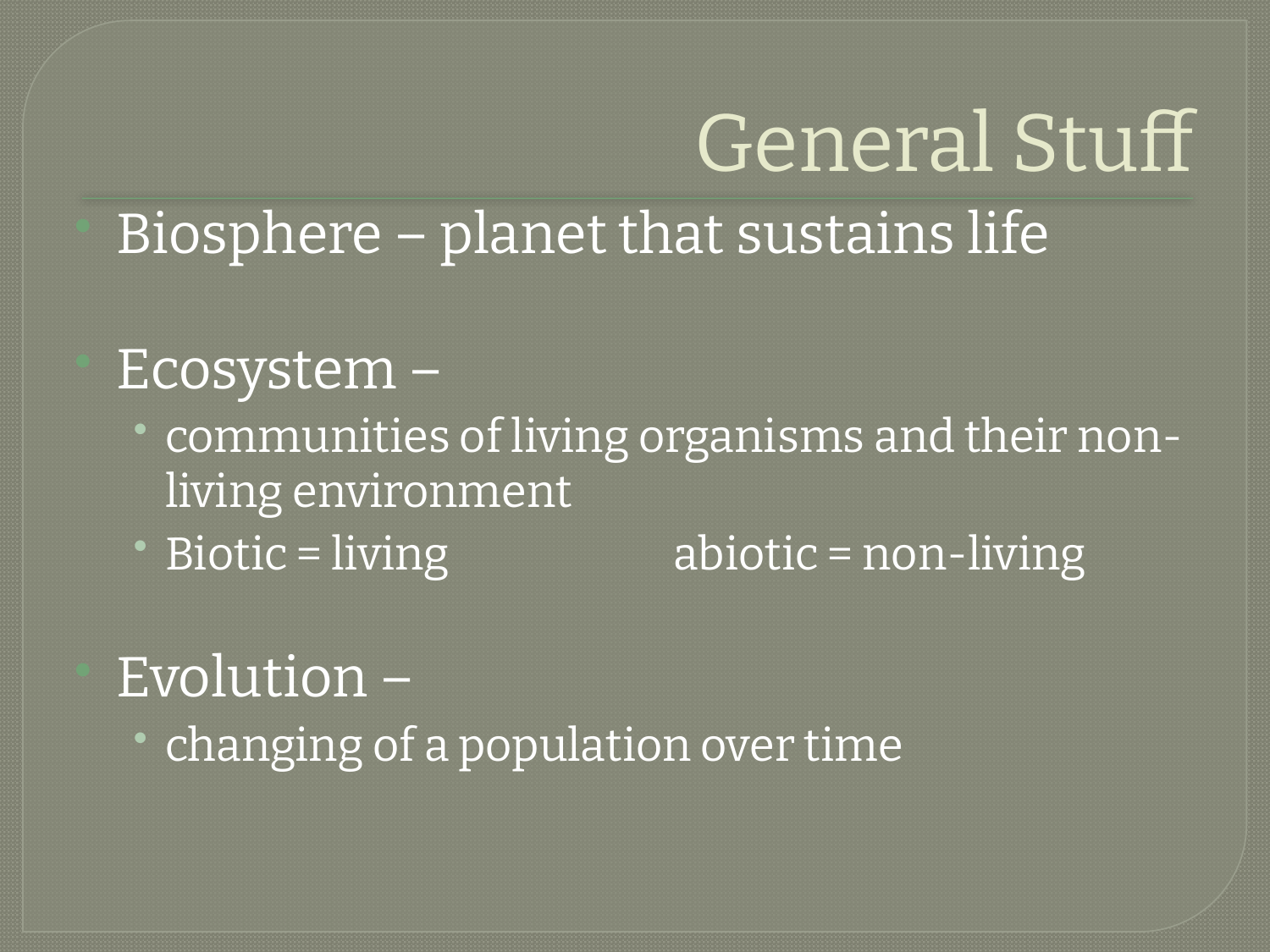

General Stuff
Biosphere – planet that sustains life

Ecosystem –
communities of living organisms and their non-living environment
Biotic = living		abiotic = non-living

Evolution –
changing of a population over time